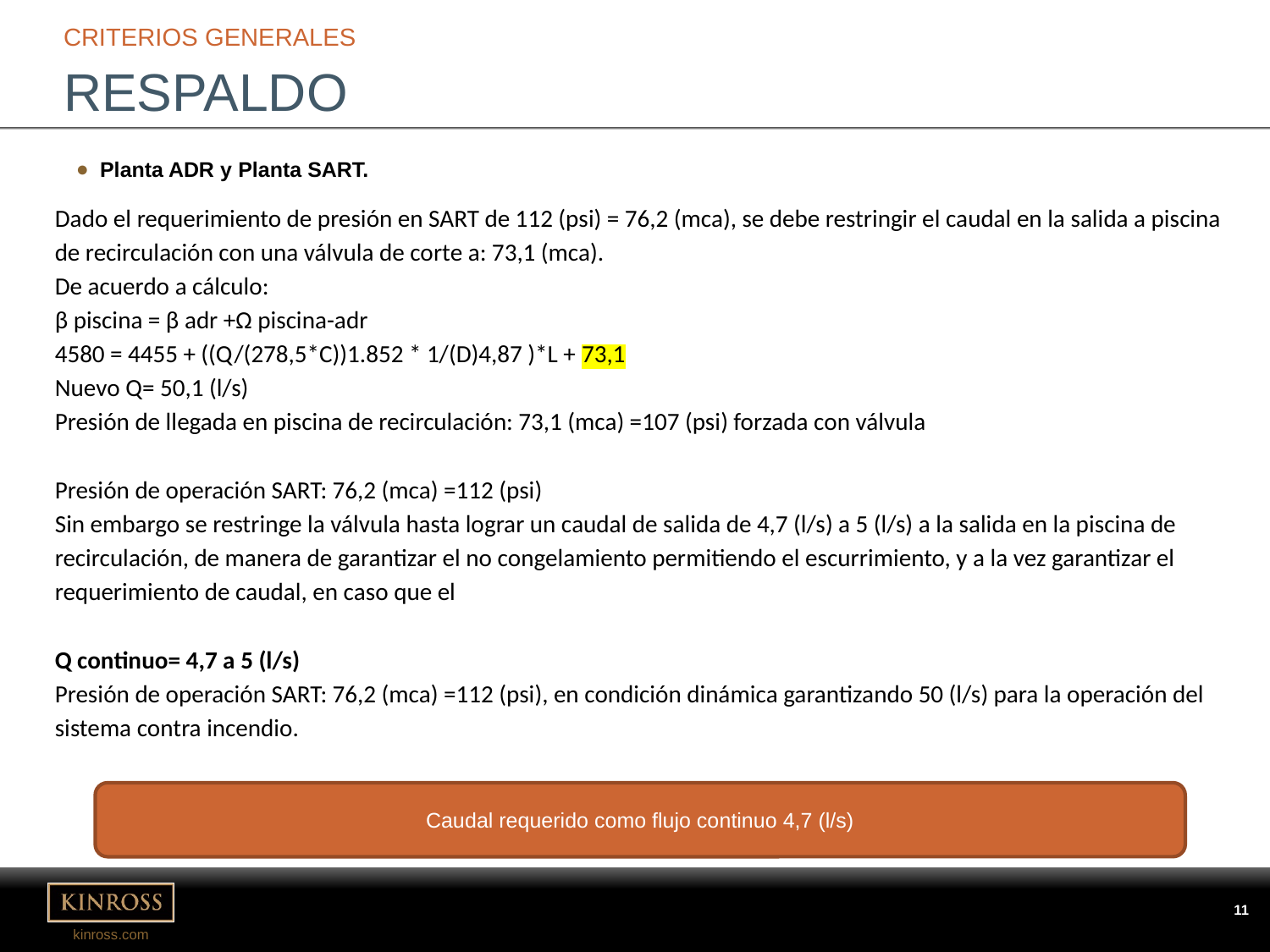

Criterios Generales
# respaldo
Planta ADR y Planta SART.

Dado el requerimiento de presión en SART de 112 (psi) = 76,2 (mca), se debe restringir el caudal en la salida a piscina de recirculación con una válvula de corte a: 73,1 (mca).
De acuerdo a cálculo:
β piscina = β adr +Ω piscina-adr
4580 = 4455 + ((Q/(278,5*C))1.852 * 1/(D)4,87 )*L + 73,1
Nuevo Q= 50,1 (l/s)
Presión de llegada en piscina de recirculación: 73,1 (mca) =107 (psi) forzada con válvula

Presión de operación SART: 76,2 (mca) =112 (psi)
Sin embargo se restringe la válvula hasta lograr un caudal de salida de 4,7 (l/s) a 5 (l/s) a la salida en la piscina de recirculación, de manera de garantizar el no congelamiento permitiendo el escurrimiento, y a la vez garantizar el requerimiento de caudal, en caso que el

Q continuo= 4,7 a 5 (l/s)
Presión de operación SART: 76,2 (mca) =112 (psi), en condición dinámica garantizando 50 (l/s) para la operación del sistema contra incendio.
Caudal requerido como flujo continuo 4,7 (l/s)
11